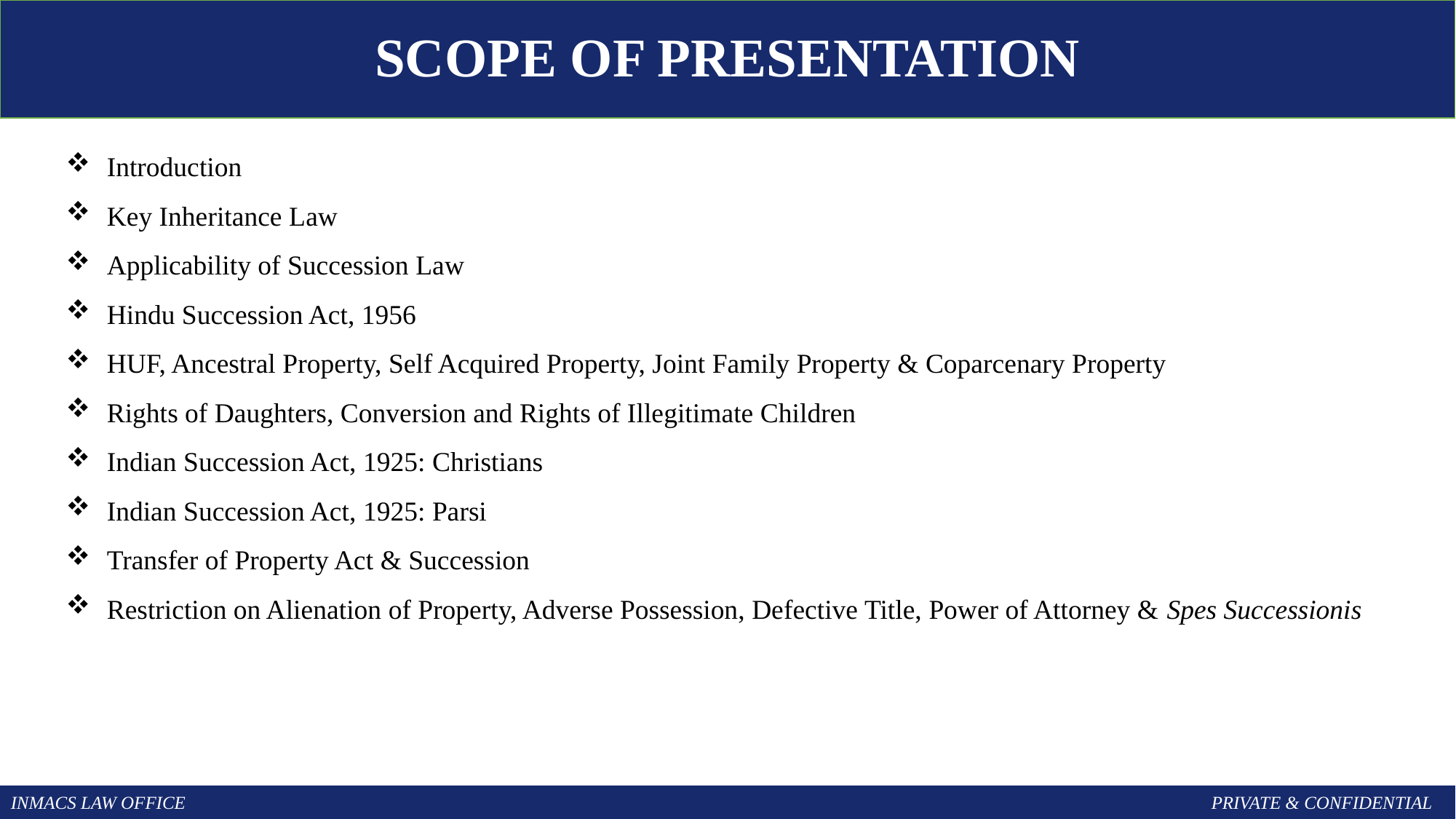

SCOPE OF PRESENTATION
Introduction
Key Inheritance Law
Applicability of Succession Law
Hindu Succession Act, 1956
HUF, Ancestral Property, Self Acquired Property, Joint Family Property & Coparcenary Property
Rights of Daughters, Conversion and Rights of Illegitimate Children
Indian Succession Act, 1925: Christians
Indian Succession Act, 1925: Parsi
Transfer of Property Act & Succession
Restriction on Alienation of Property, Adverse Possession, Defective Title, Power of Attorney & Spes Successionis

INMACS LAW OFFICE										PRIVATE & CONFIDENTIAL